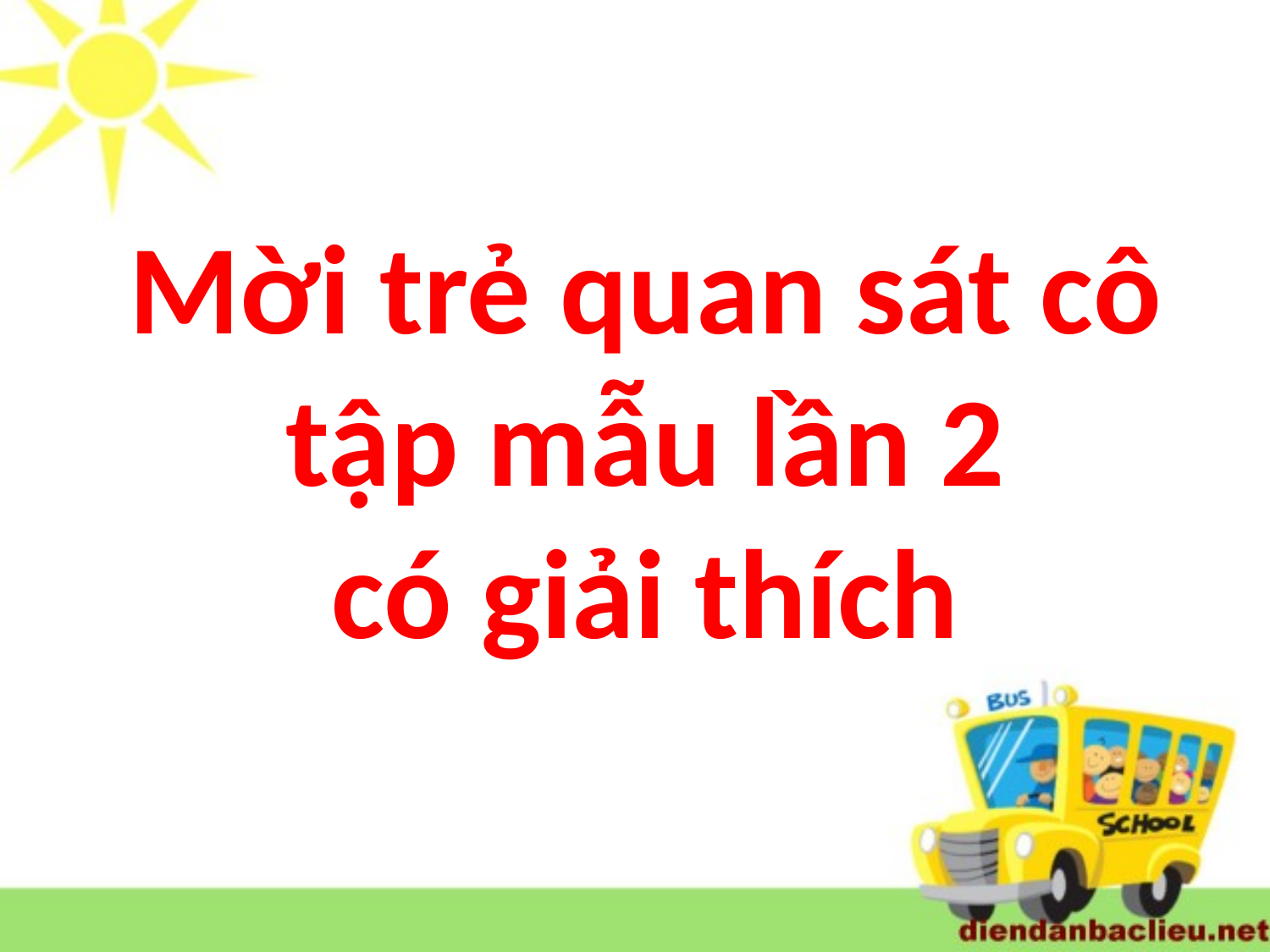

Mời trẻ quan sát cô tập mẫu lần 2
có giải thích